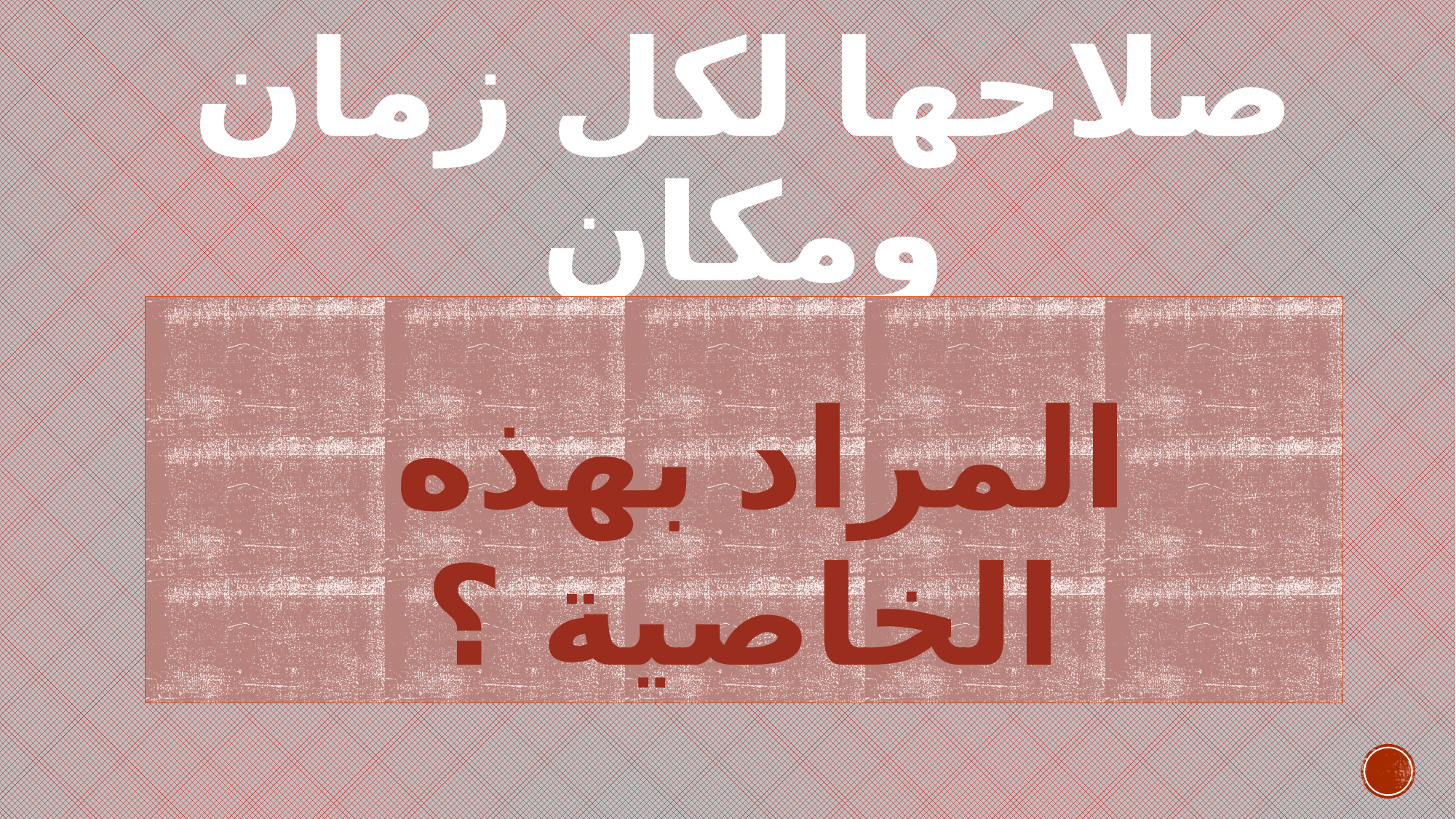

# صلاحها لكل زمان ومكان

المراد بهذه
الخاصية ؟